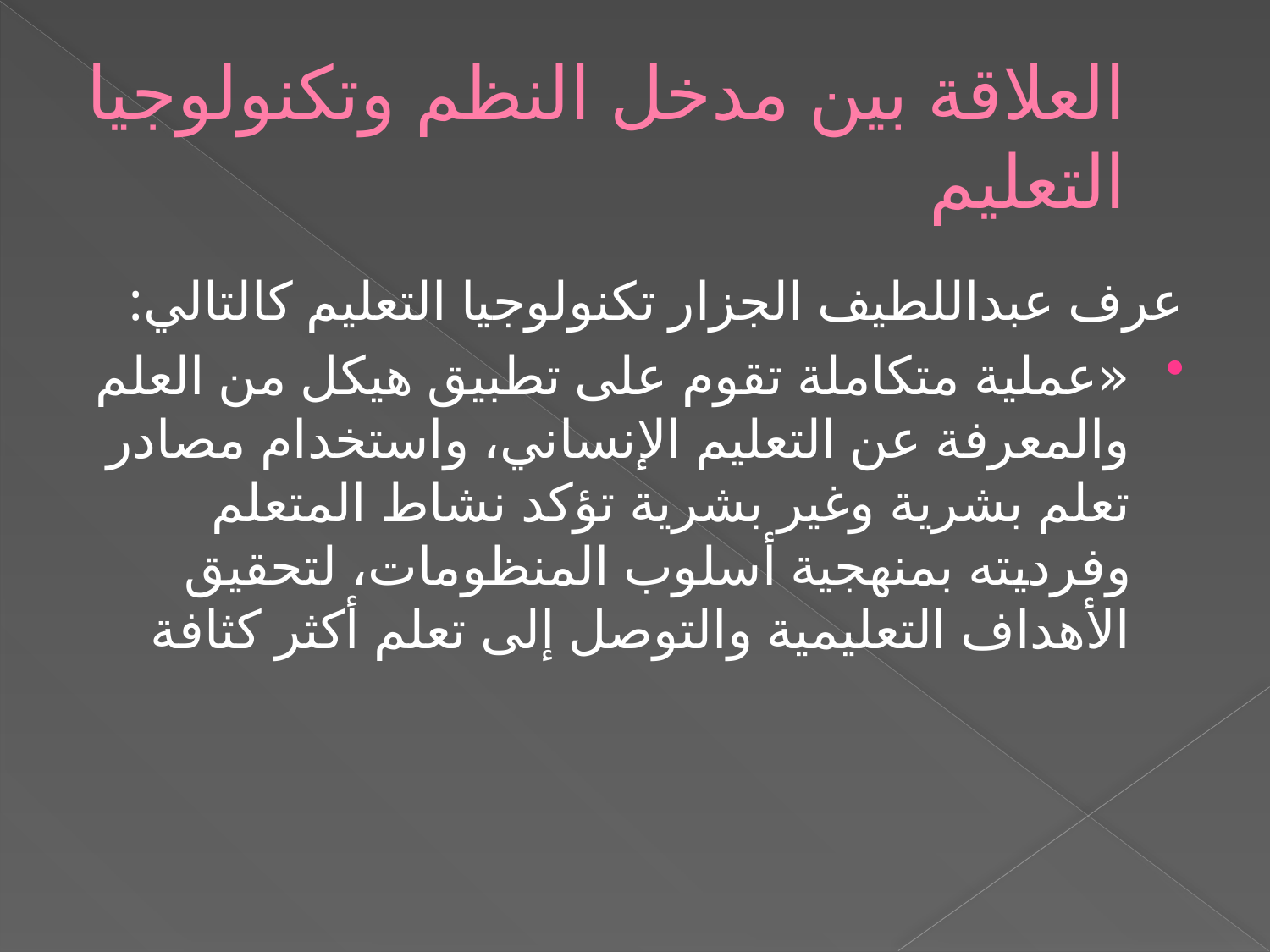

# العلاقة بين مدخل النظم وتكنولوجيا التعليم
عرف عبداللطيف الجزار تكنولوجيا التعليم كالتالي:
«عملية متكاملة تقوم على تطبيق هيكل من العلم والمعرفة عن التعليم الإنساني، واستخدام مصادر تعلم بشرية وغير بشرية تؤكد نشاط المتعلم وفرديته بمنهجية أسلوب المنظومات، لتحقيق الأهداف التعليمية والتوصل إلى تعلم أكثر كثافة